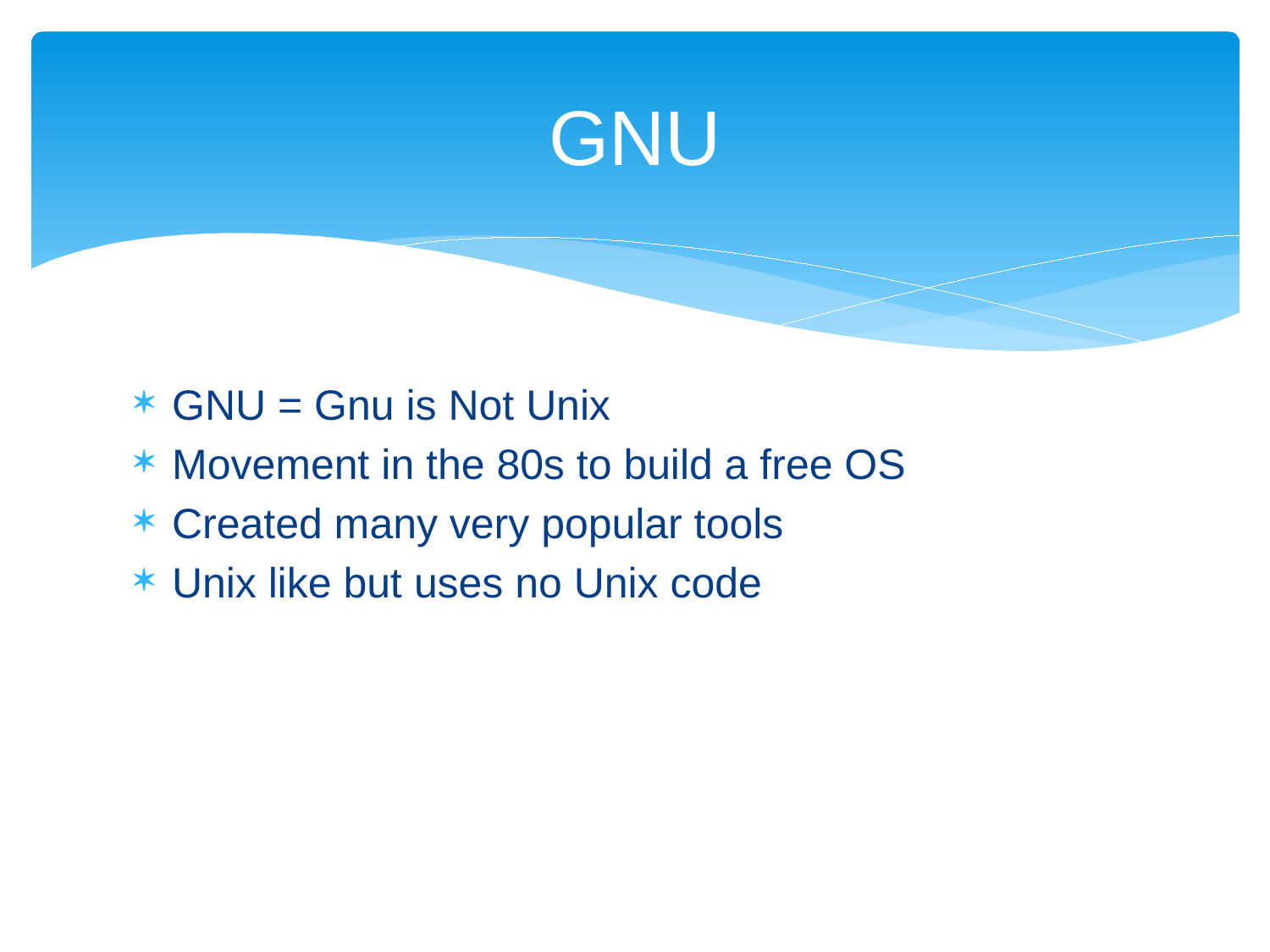

# GNU
GNU = Gnu is Not Unix
Movement in the 80s to build a free OS
Created many very popular tools
Unix like but uses no Unix code